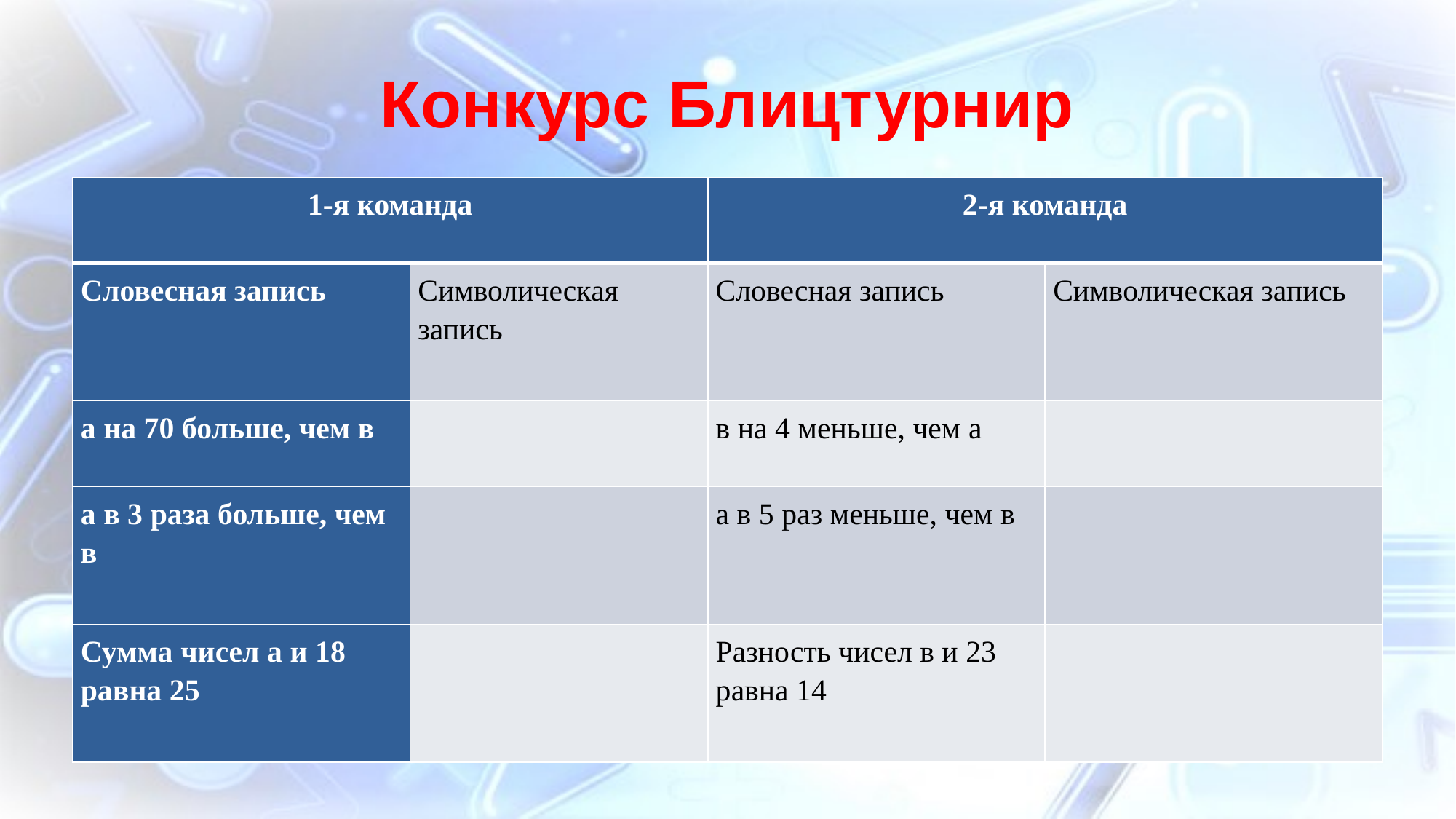

Конкурс Блицтурнир
| 1-я команда |  | 2-я команда |  |
| --- | --- | --- | --- |
| Словесная запись | Символическая запись | Словесная запись | Символическая запись |
| а на 70 больше, чем в |  | в на 4 меньше, чем а |  |
| а в 3 раза больше, чем в |  | а в 5 раз меньше, чем в |  |
| Сумма чисел а и 18 равна 25 |  | Разность чисел в и 23 равна 14 |  |